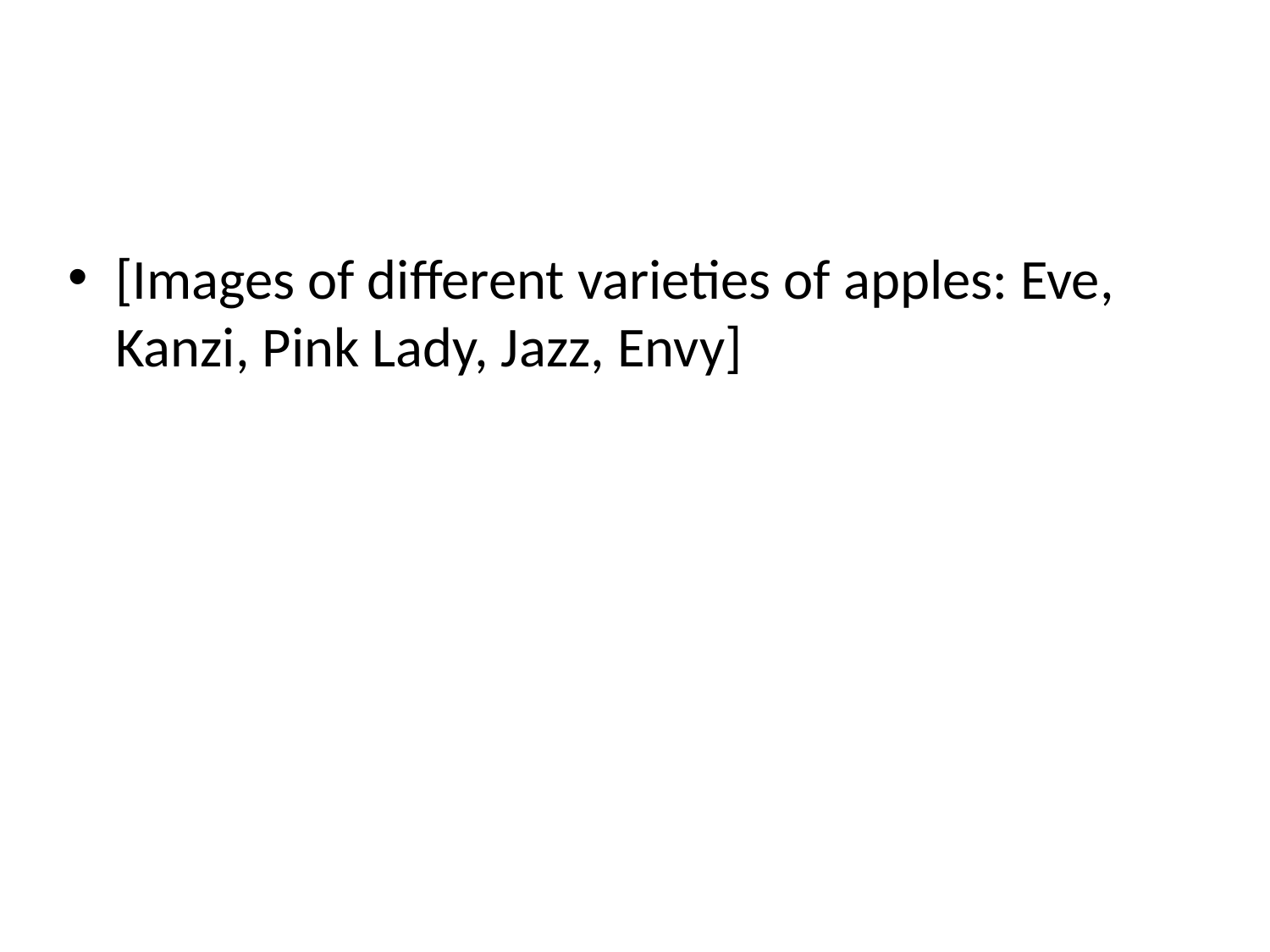

#
[Images of different varieties of apples: Eve, Kanzi, Pink Lady, Jazz, Envy]